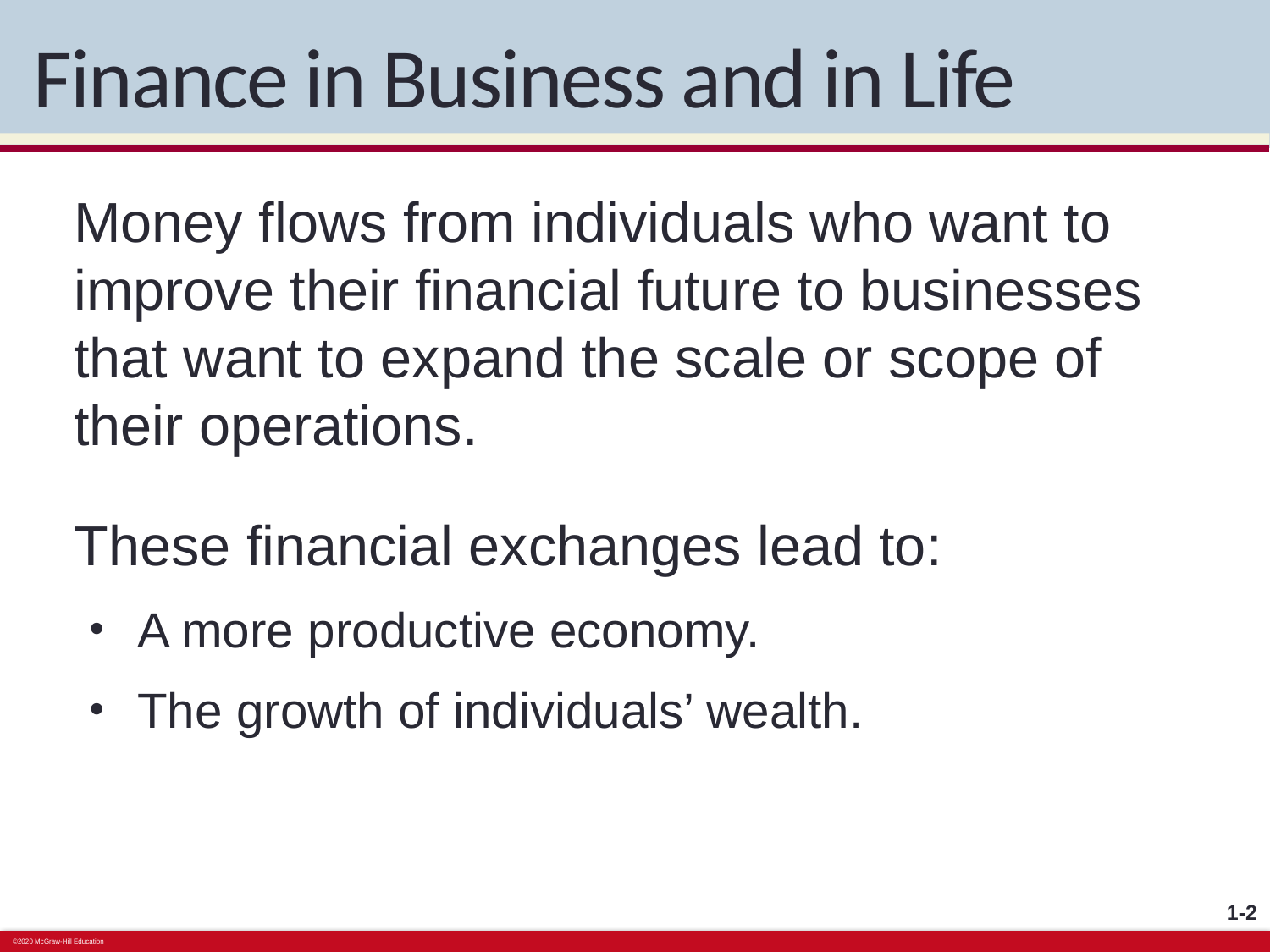

# Finance in Business and in Life
Money flows from individuals who want to improve their financial future to businesses that want to expand the scale or scope of their operations.
These financial exchanges lead to:
A more productive economy.
The growth of individuals’ wealth.